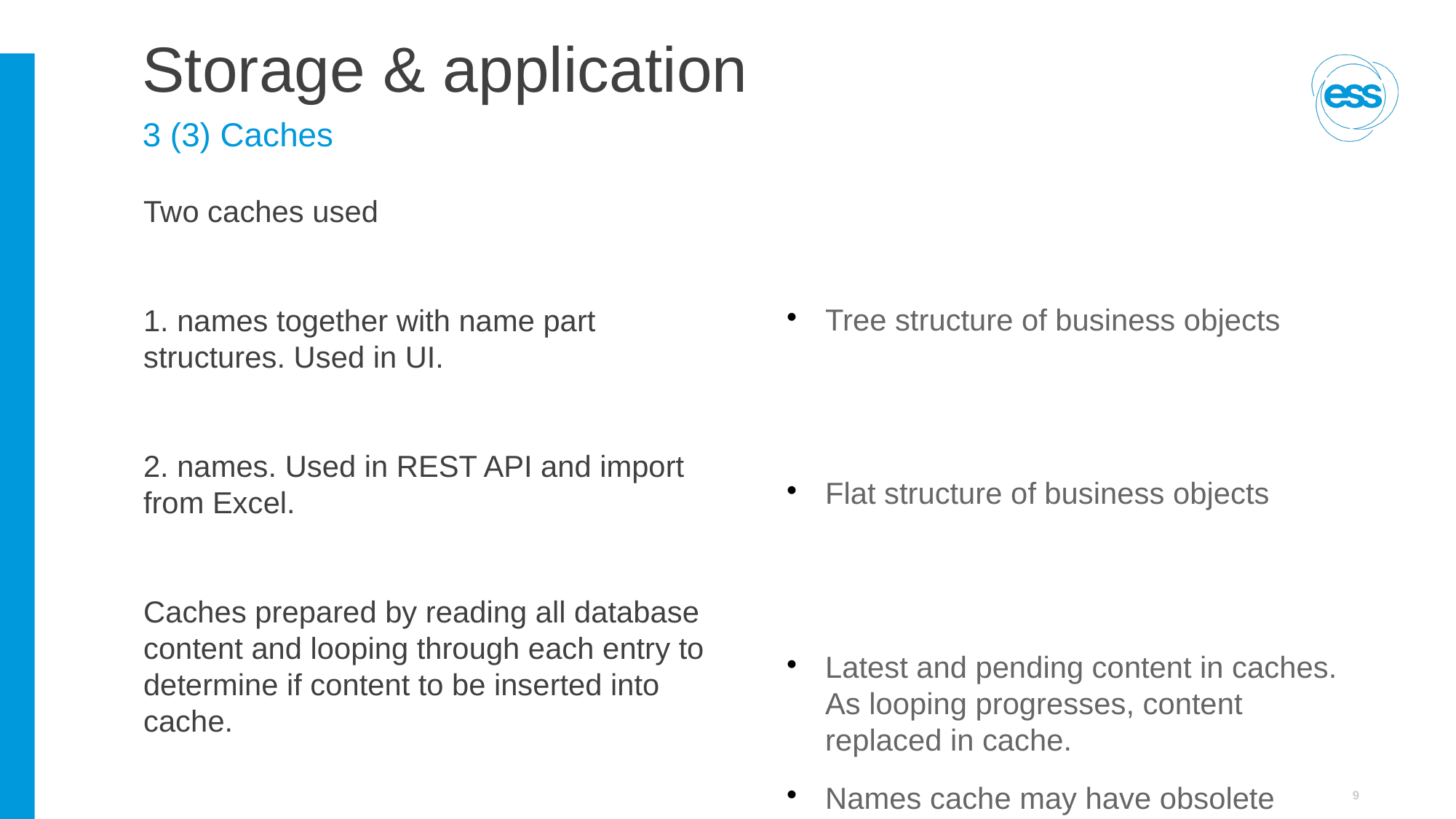

Storage & application
3 (3) Caches

Two caches used

1. names together with name part structures. Used in UI.

2. names. Used in REST API and import from Excel.

Caches prepared by reading all database content and looping through each entry to determine if content to be inserted into cache.

Tree structure of business objects

Flat structure of business objects

Latest and pending content in caches. As looping progresses, content replaced in cache.
Names cache may have obsolete content.
9